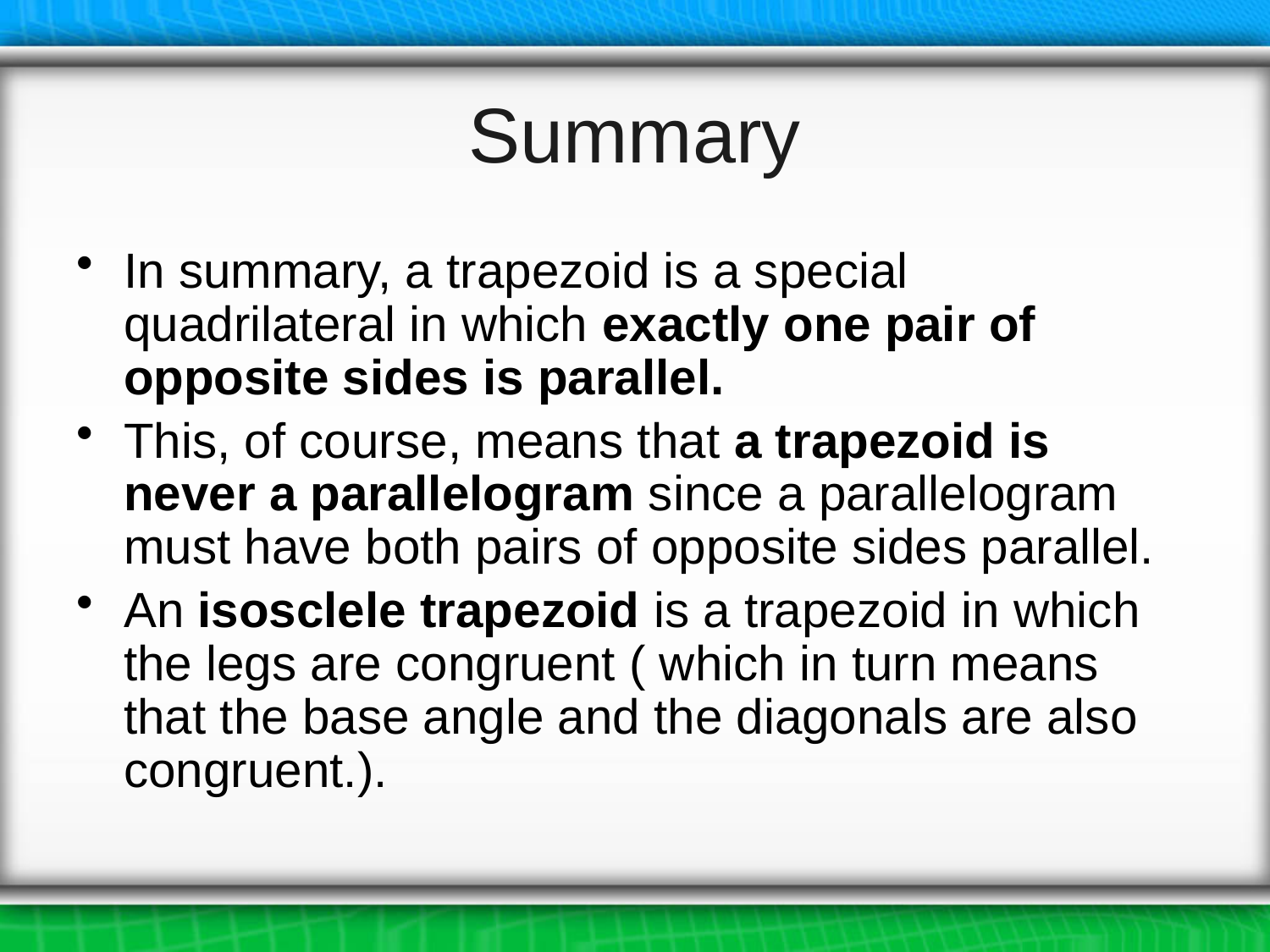

# Summary
In summary, a trapezoid is a special quadrilateral in which exactly one pair of opposite sides is parallel.
This, of course, means that a trapezoid is never a parallelogram since a parallelogram must have both pairs of opposite sides parallel.
An isosclele trapezoid is a trapezoid in which the legs are congruent ( which in turn means that the base angle and the diagonals are also congruent.).